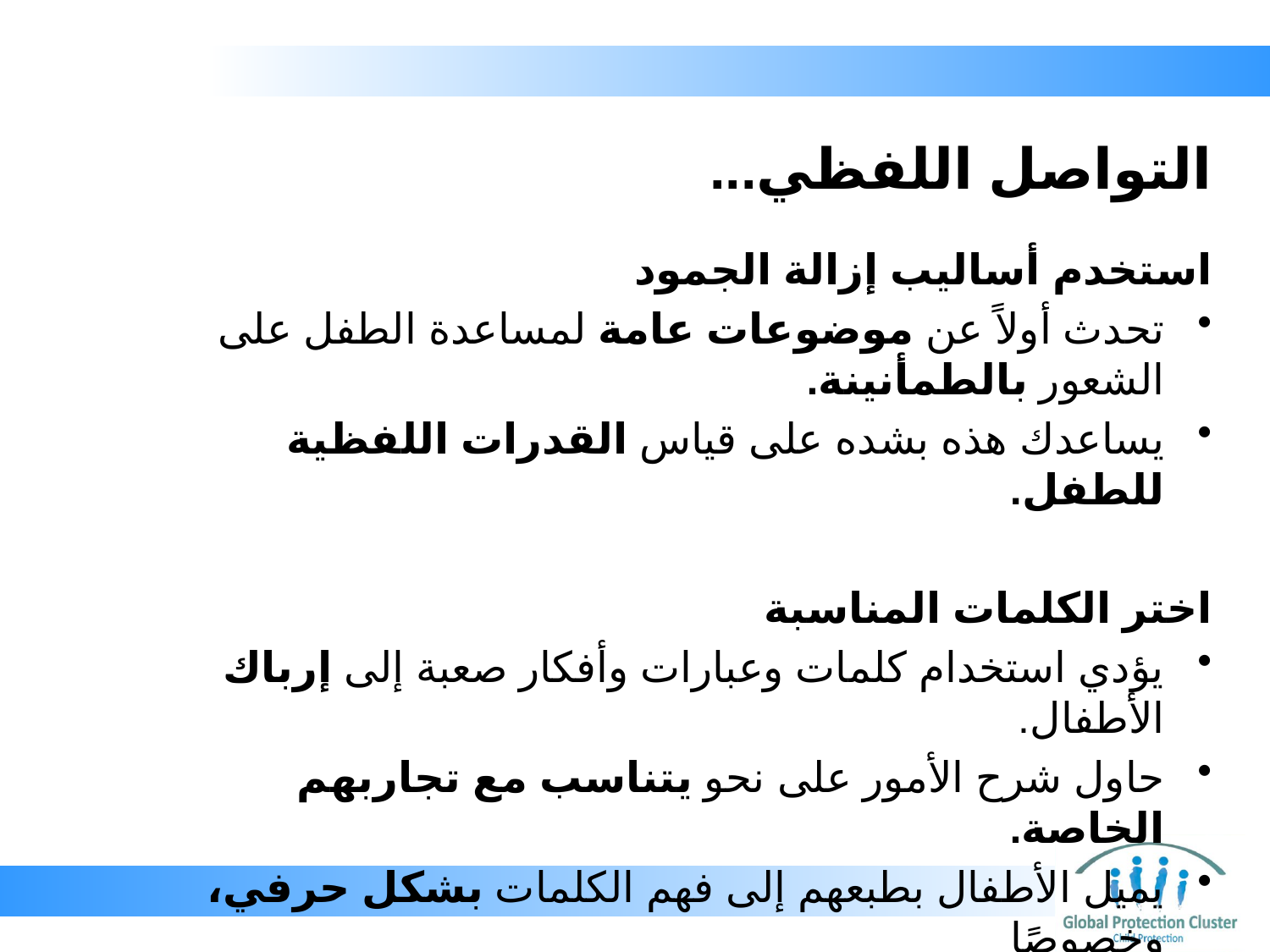

# التواصل اللفظي...
استخدم أساليب إزالة الجمود
تحدث أولاً عن موضوعات عامة لمساعدة الطفل على الشعور بالطمأنينة.
يساعدك هذه بشده على قياس القدرات اللفظية للطفل.

اختر الكلمات المناسبة
يؤدي استخدام كلمات وعبارات وأفكار صعبة إلى إرباك الأطفال.
حاول شرح الأمور على نحو يتناسب مع تجاربهم الخاصة.
يميل الأطفال بطبعهم إلى فهم الكلمات بشكل حرفي، وخصوصًا
من هم دون السادسة.
استخدم لغة ملموسة
المصدر: Caring For Child Survivors